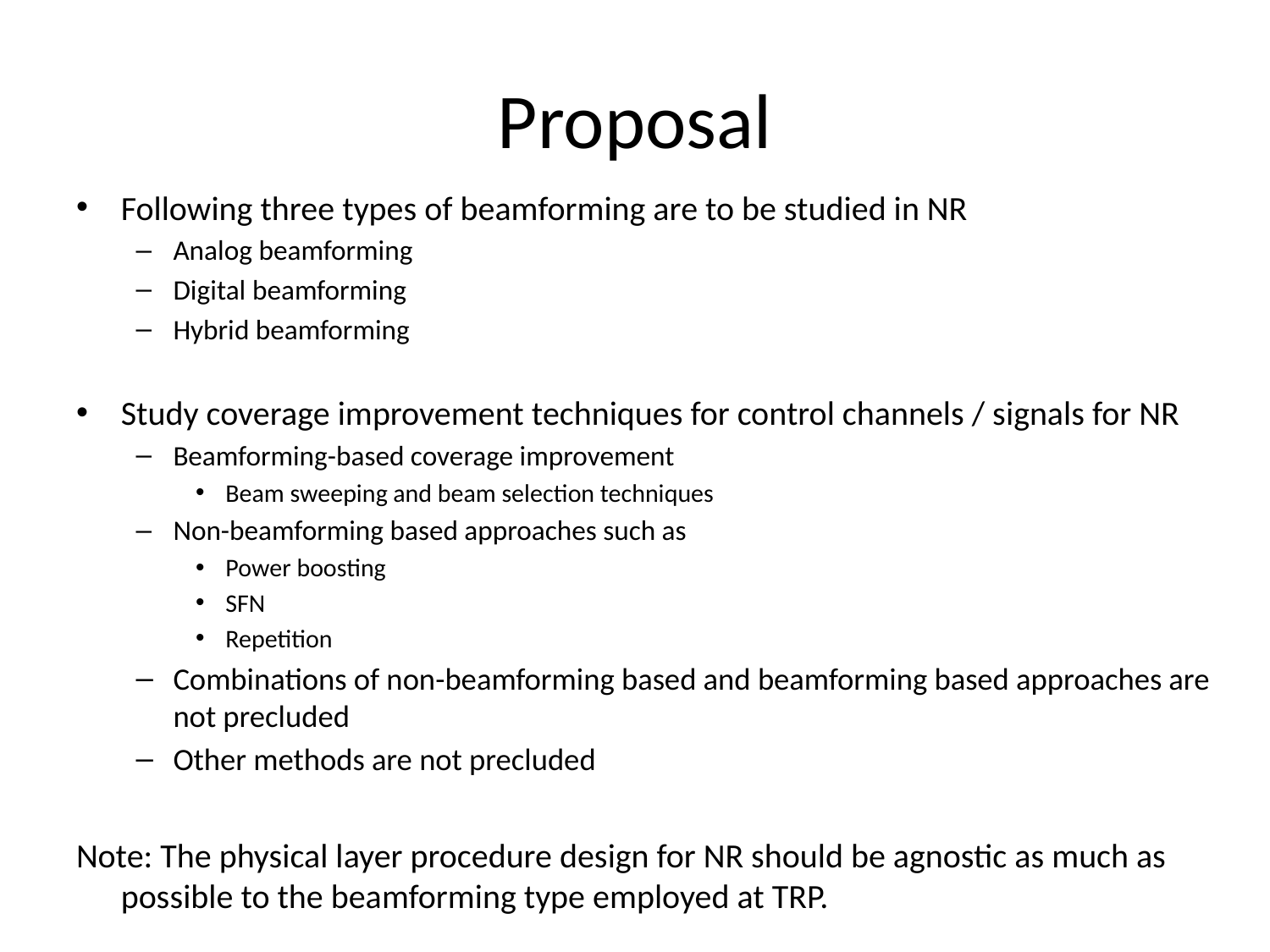

# Proposal
Following three types of beamforming are to be studied in NR
Analog beamforming
Digital beamforming
Hybrid beamforming

Study coverage improvement techniques for control channels / signals for NR
Beamforming-based coverage improvement
Beam sweeping and beam selection techniques
Non-beamforming based approaches such as
Power boosting
SFN
Repetition
Combinations of non-beamforming based and beamforming based approaches are not precluded
Other methods are not precluded

Note: The physical layer procedure design for NR should be agnostic as much as possible to the beamforming type employed at TRP.